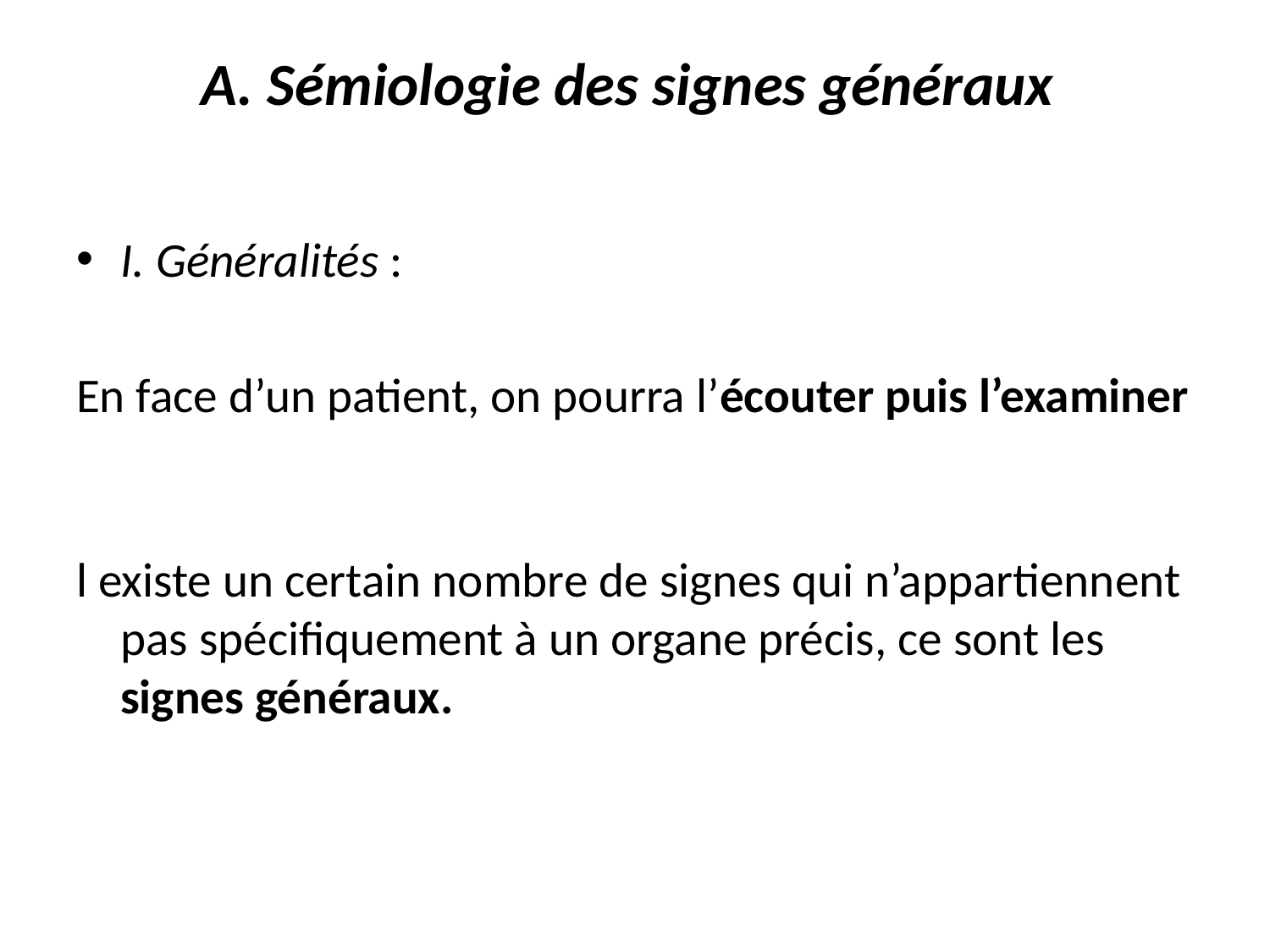

# A. Sémiologie des signes généraux
I. Généralités :

En face d’un patient, on pourra l’écouter puis l’examiner
l existe un certain nombre de signes qui n’appartiennent pas spécifiquement à un organe précis, ce sont les
signes généraux.